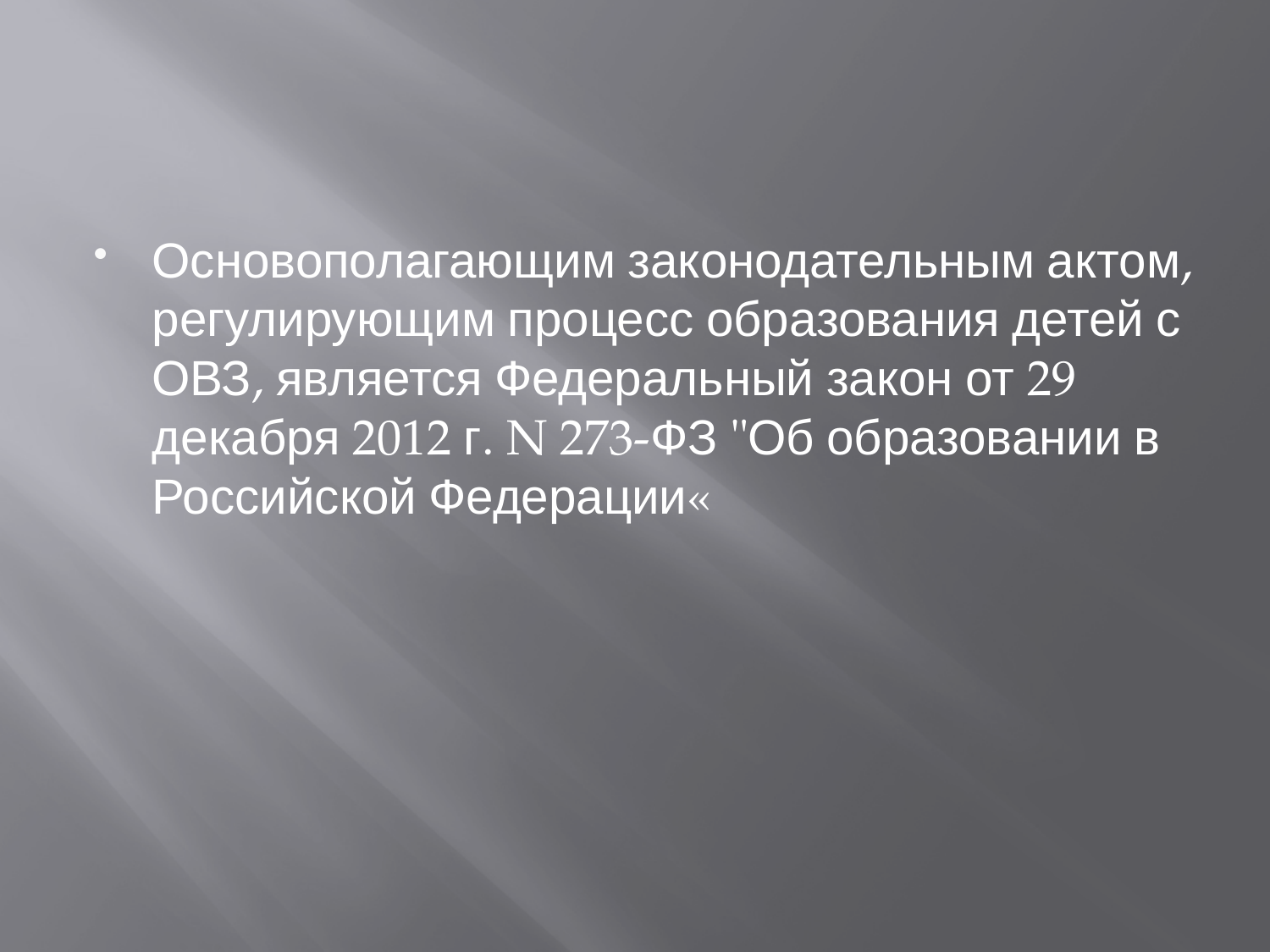

Основополагающим законодательным актом, регулирующим процесс образования детей с ОВЗ, является Федеральный закон от 29 декабря 2012 г. N 273-ФЗ "Об образовании в Российской Федерации«